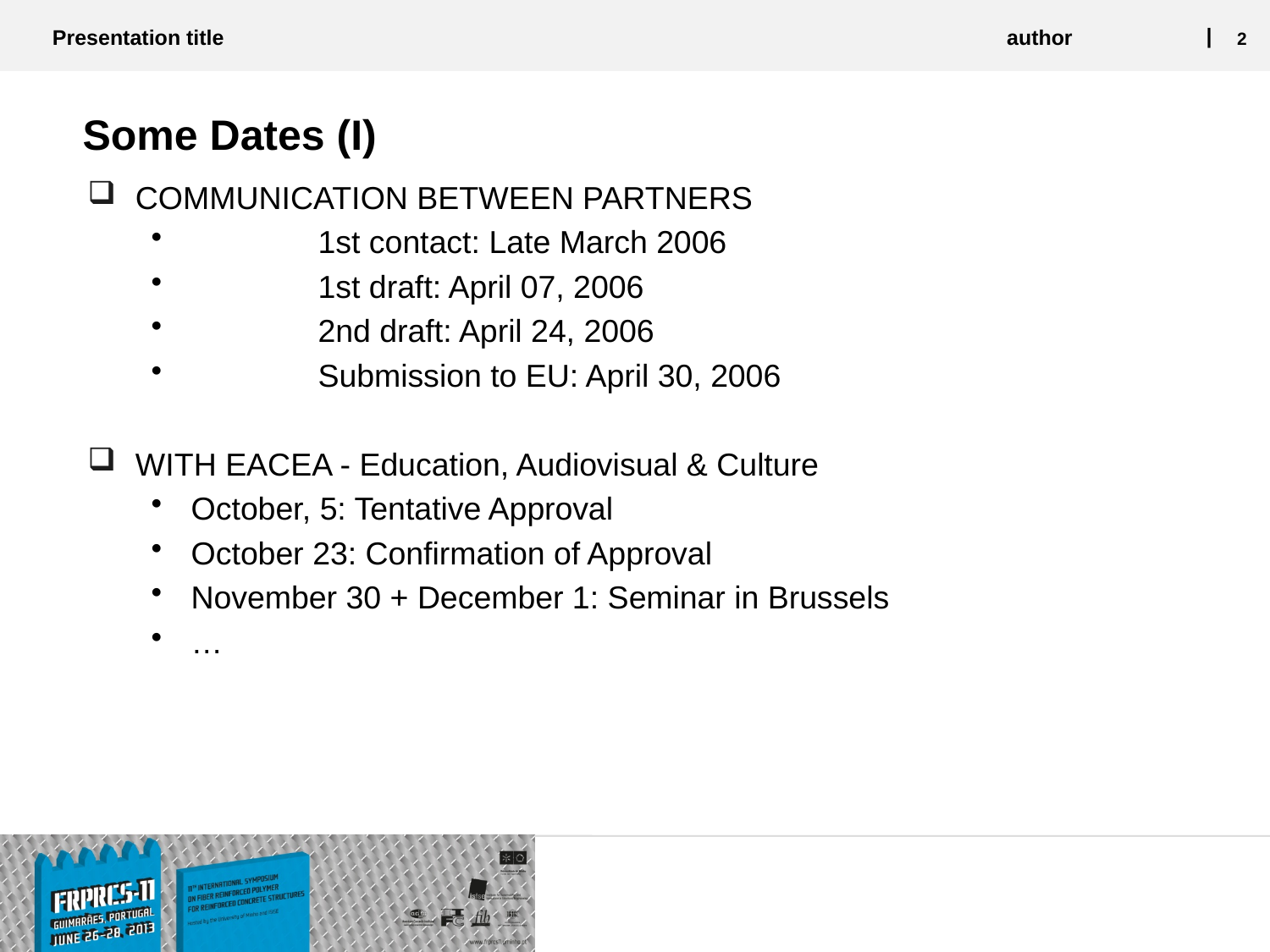

# Some Dates (I)
COMMUNICATION BETWEEN PARTNERS
	1st contact: Late March 2006
	1st draft: April 07, 2006
	2nd draft: April 24, 2006
	Submission to EU: April 30, 2006

WITH EACEA - Education, Audiovisual & Culture
October, 5: Tentative Approval
October 23: Confirmation of Approval
November 30 + December 1: Seminar in Brussels
…